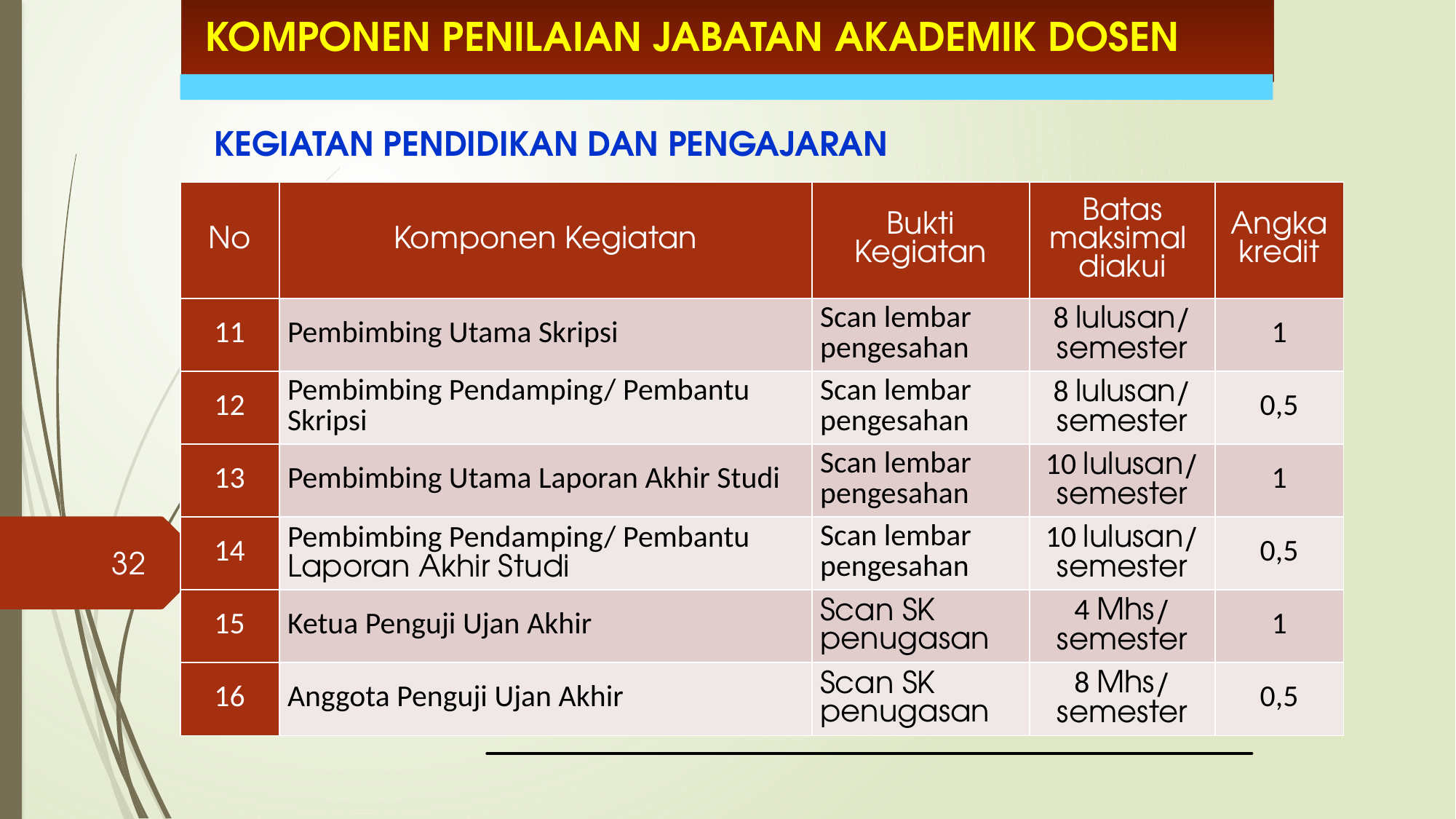

KOMPONEN PENILAIAN JABATAN AKADEMIK DOSEN

KEGIATAN PENDIDIKAN DAN PENGAJARAN
| No | Komponen Kegiatan | Bukti Kegiatan | Batas maksimal diakui | Angka kredit |
| --- | --- | --- | --- | --- |
| 11 | Pembimbing Utama Skripsi | Scan lembar pengesahan | 8 lulusan/ semester | 1 |
| 12 | Pembimbing Pendamping/ Pembantu Skripsi | Scan lembar pengesahan | 8 lulusan/ semester | 0,5 |
| 13 | Pembimbing Utama Laporan Akhir Studi | Scan lembar pengesahan | 10 lulusan/ semester | 1 |
| 14 | Pembimbing Pendamping/ Pembantu Laporan Akhir Studi | Scan lembar pengesahan | 10 lulusan/ semester | 0,5 |
| 15 | Ketua Penguji Ujan Akhir | Scan SK penugasan | 4 Mhs/ semester | 1 |
| 16 | Anggota Penguji Ujan Akhir | Scan SK penugasan | 8 Mhs/ semester | 0,5 |
32